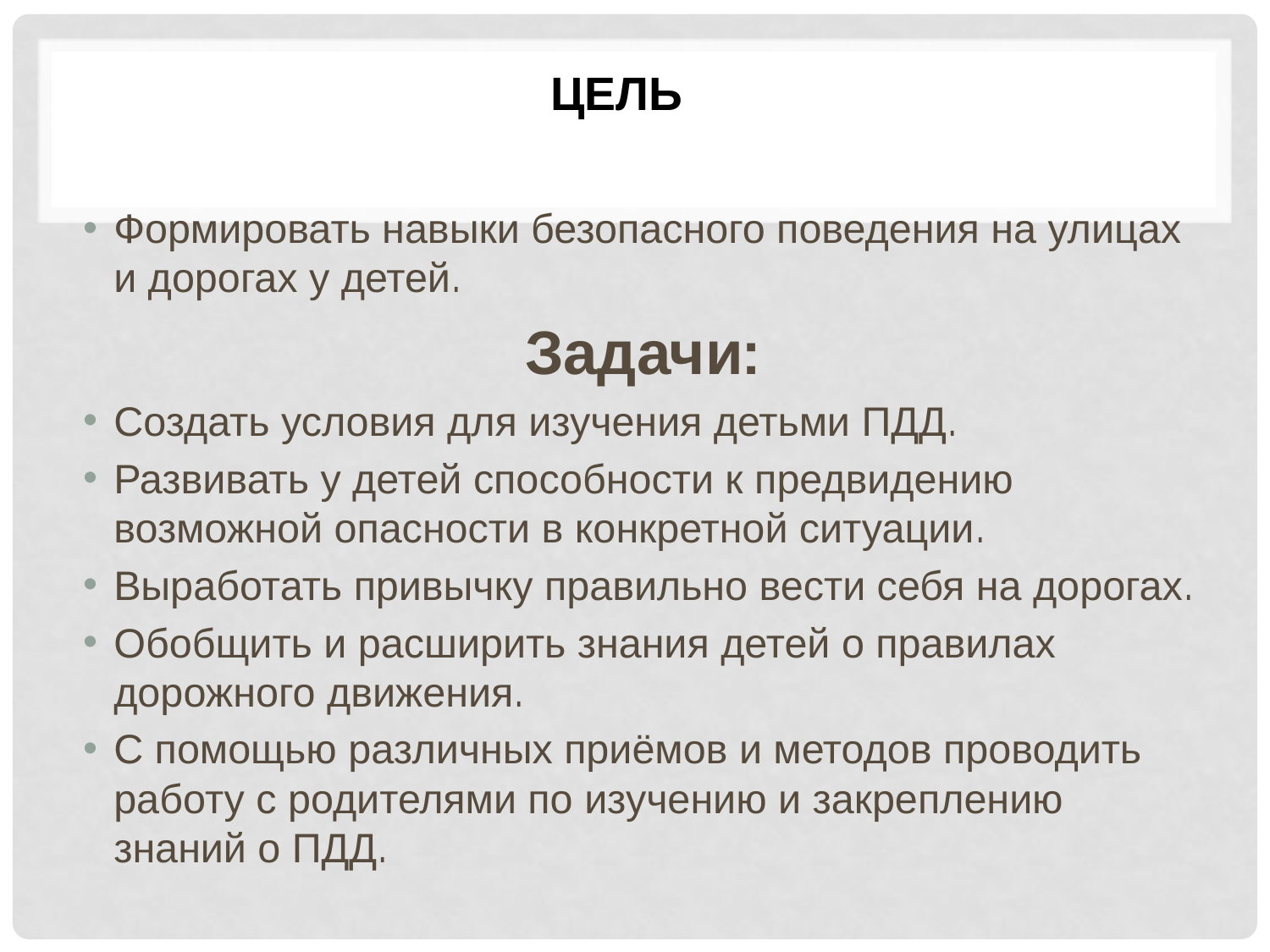

# цель
Формировать навыки безопасного поведения на улицах и дорогах у детей.
Задачи:
Создать условия для изучения детьми ПДД.
Развивать у детей способности к предвидению возможной опасности в конкретной ситуации.
Выработать привычку правильно вести себя на дорогах.
Обобщить и расширить знания детей о правилах дорожного движения.
С помощью различных приёмов и методов проводить работу с родителями по изучению и закреплению знаний о ПДД.